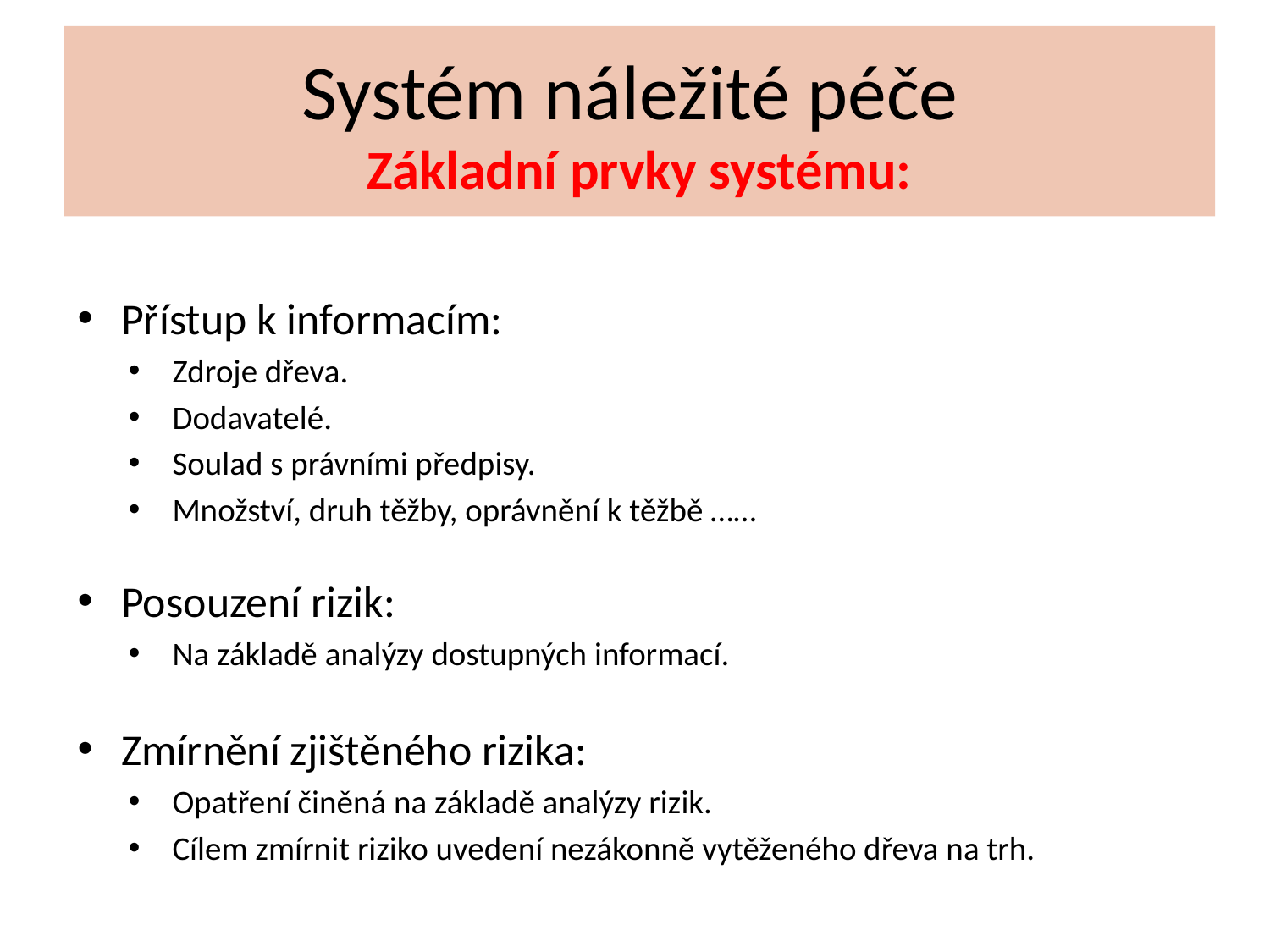

# Systém náležité péče Základní prvky systému:

Přístup k informacím:
Zdroje dřeva.
Dodavatelé.
Soulad s právními předpisy.
Množství, druh těžby, oprávnění k těžbě ……

Posouzení rizik:
Na základě analýzy dostupných informací.

Zmírnění zjištěného rizika:
Opatření činěná na základě analýzy rizik.
Cílem zmírnit riziko uvedení nezákonně vytěženého dřeva na trh.